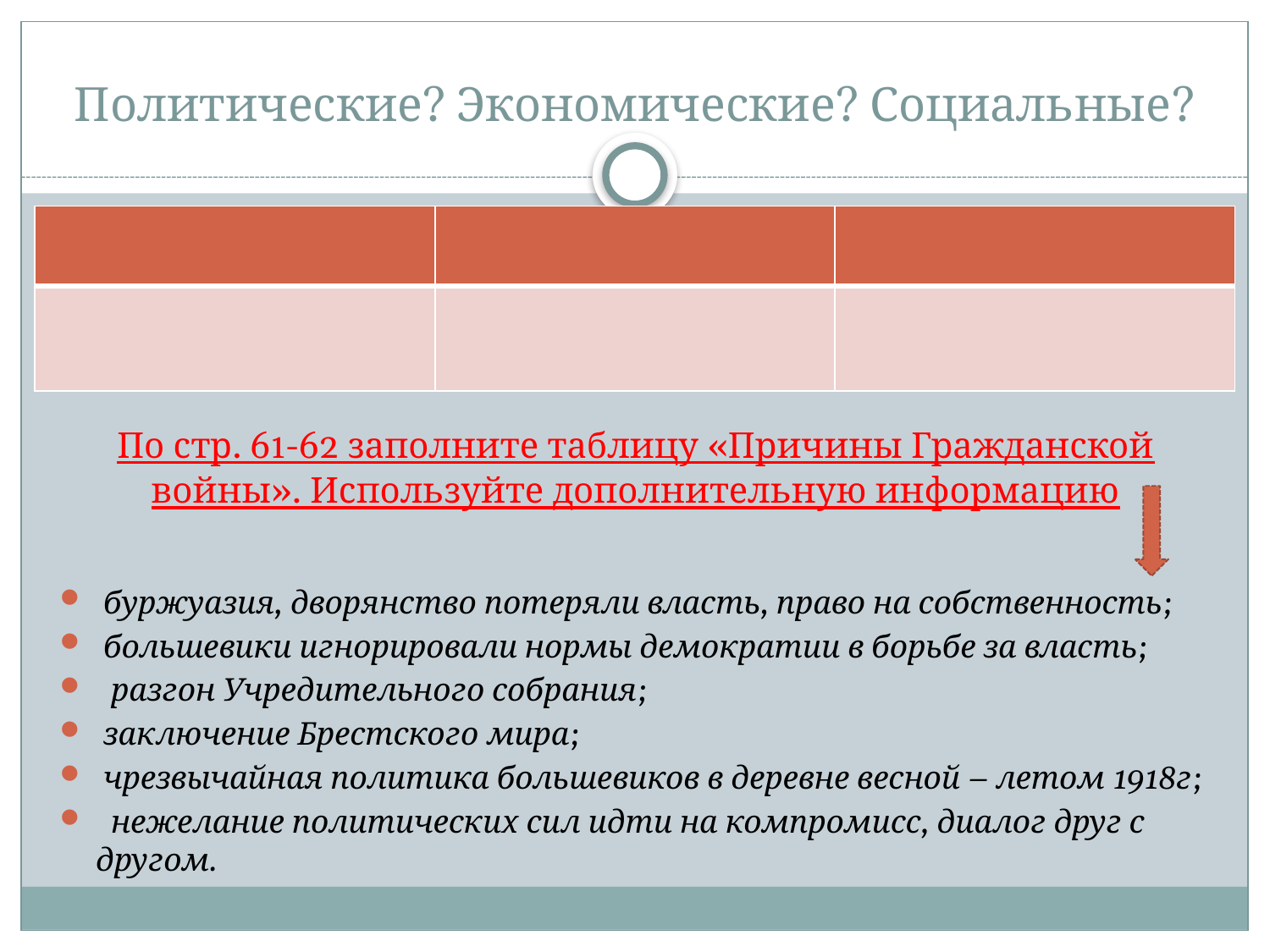

# Политические? Экономические? Социальные?
|  |  |  |
| --- | --- | --- |
|  |  |  |
По стр. 61-62 заполните таблицу «Причины Гражданской войны». Используйте дополнительную информацию

 буржуазия, дворянство потеряли власть, право на собственность;
 большевики игнорировали нормы демократии в борьбе за власть;
  разгон Учредительного собрания;
 заключение Брестского мира;
 чрезвычайная политика большевиков в деревне весной – летом 1918г;
  нежелание политических сил идти на компромисс, диалог друг с другом.